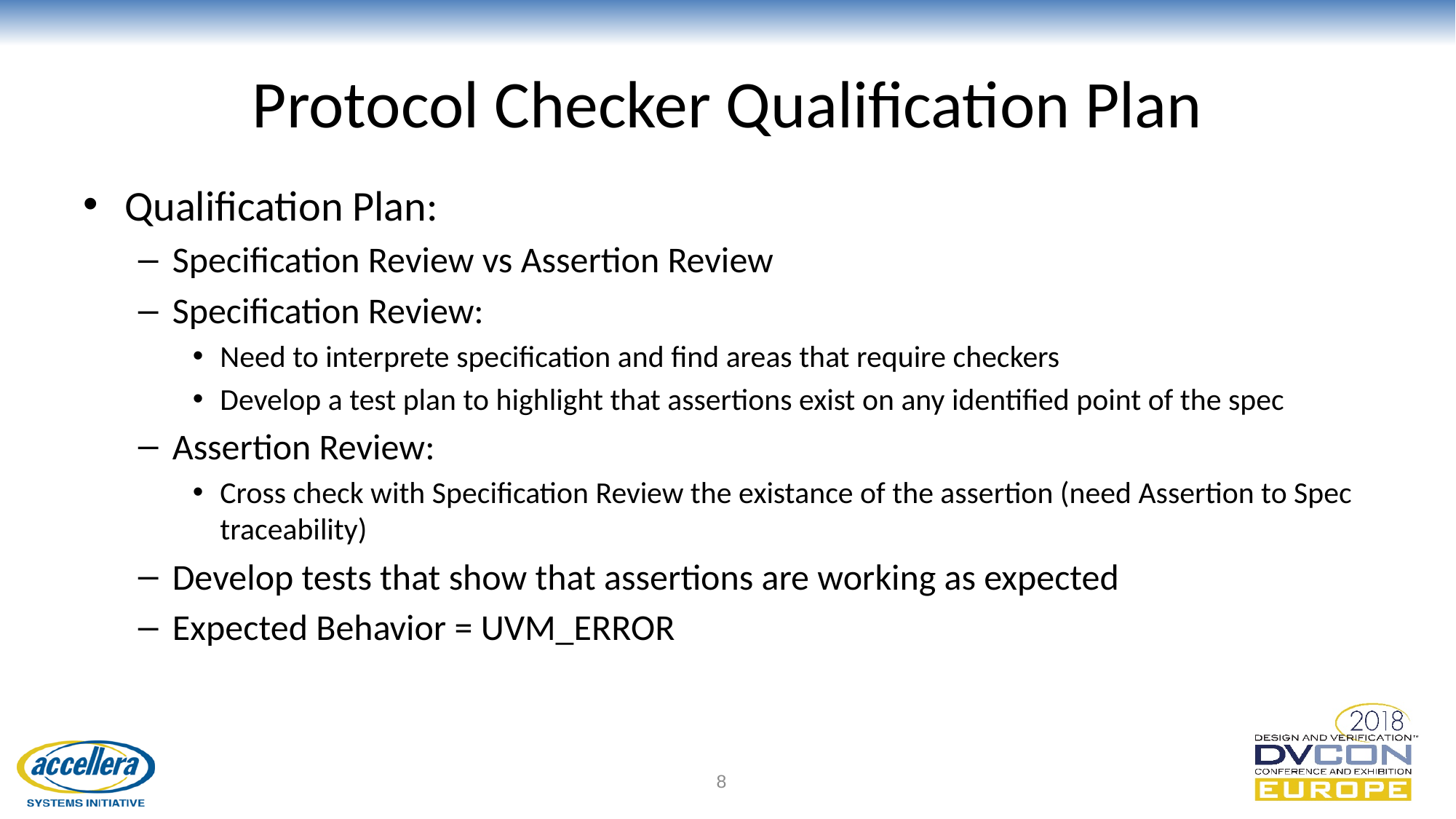

# Protocol Checker Qualification Plan
Qualification Plan:
Specification Review vs Assertion Review
Specification Review:
Need to interprete specification and find areas that require checkers
Develop a test plan to highlight that assertions exist on any identified point of the spec
Assertion Review:
Cross check with Specification Review the existance of the assertion (need Assertion to Spec traceability)
Develop tests that show that assertions are working as expected
Expected Behavior = UVM_ERROR
8